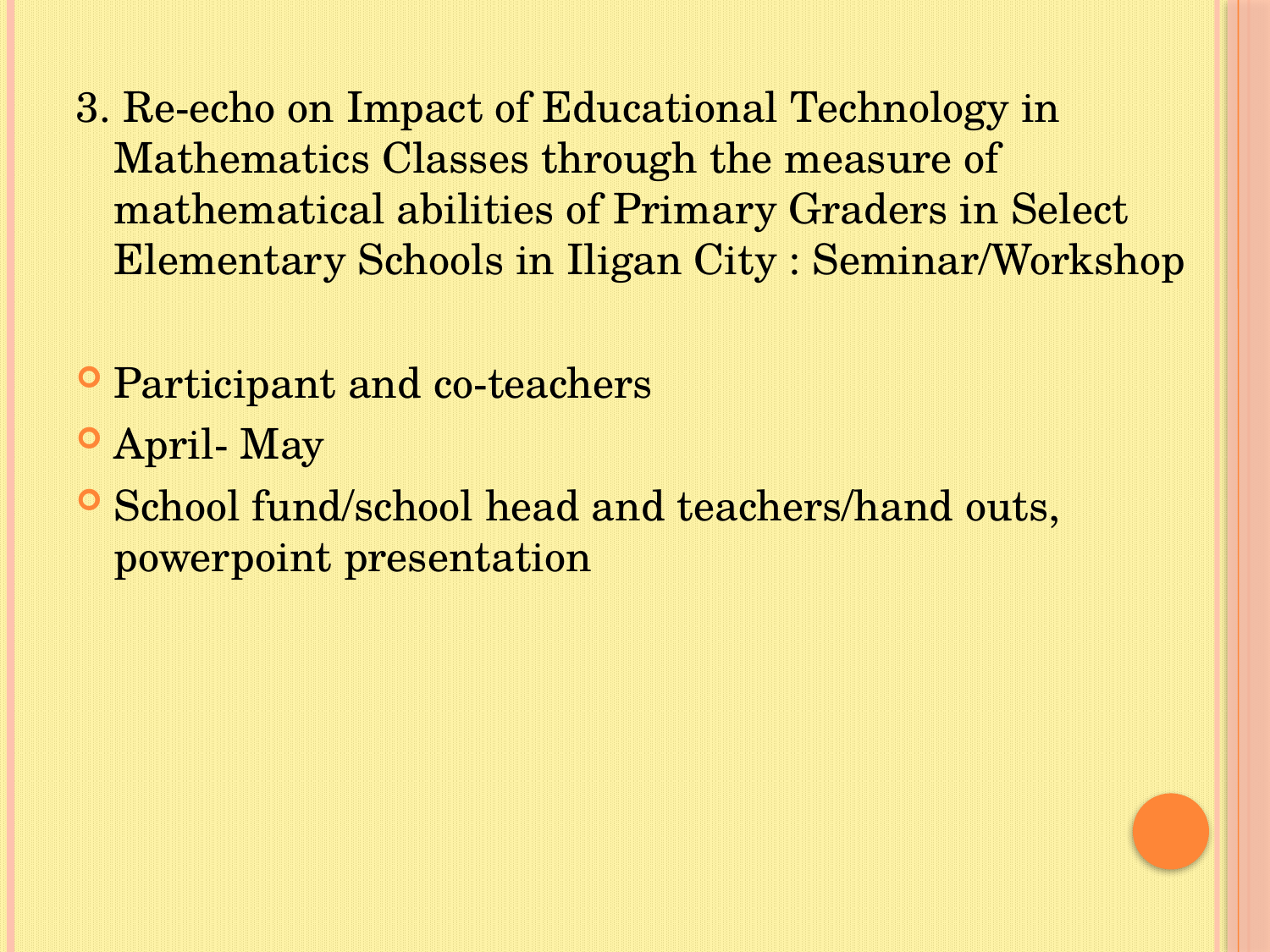

3. Re-echo on Impact of Educational Technology in Mathematics Classes through the measure of mathematical abilities of Primary Graders in Select Elementary Schools in Iligan City : Seminar/Workshop

Participant and co-teachers
April- May
School fund/school head and teachers/hand outs, powerpoint presentation